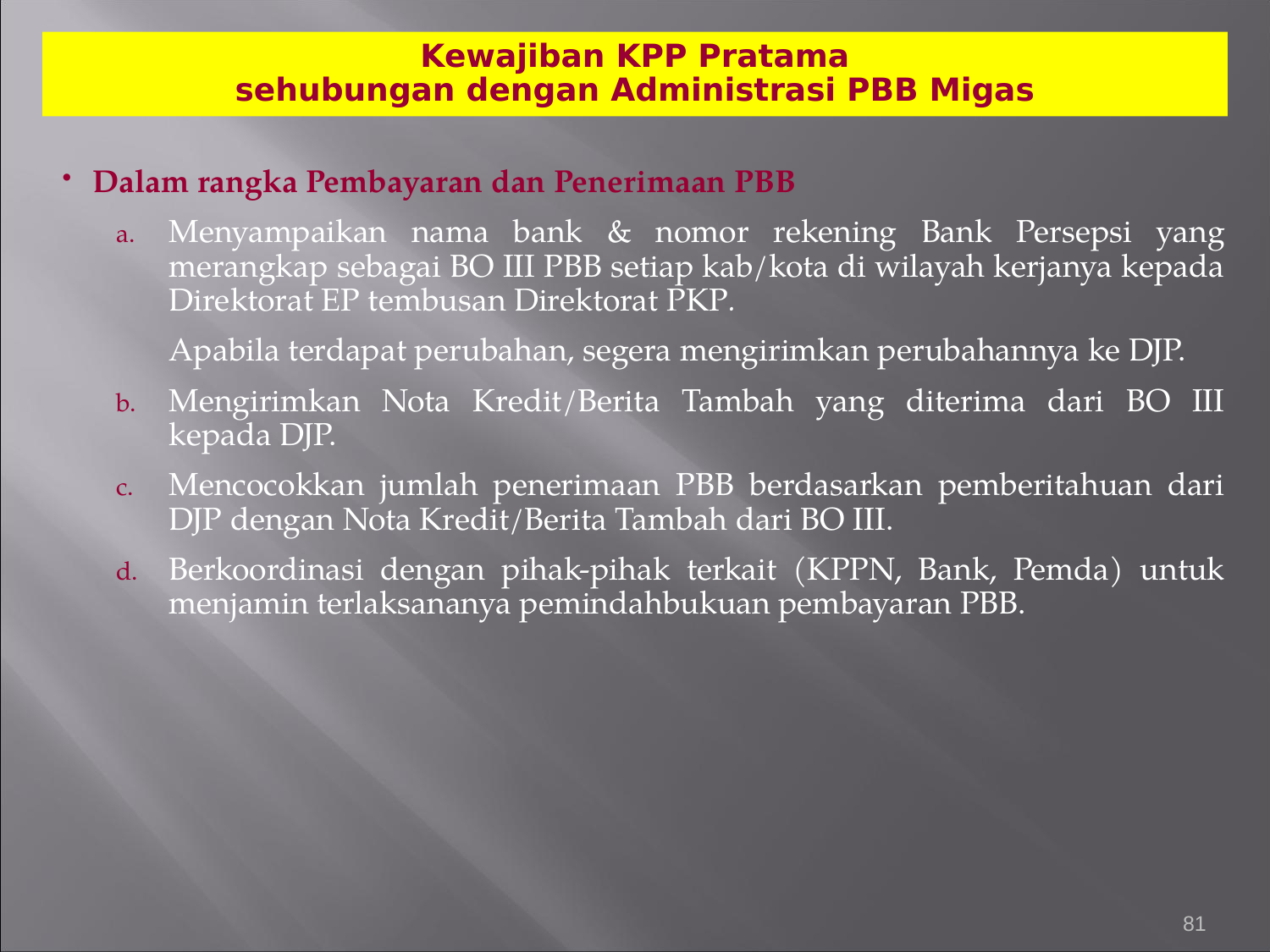

Kewajiban KPP Pratama
sehubungan dengan Administrasi PBB Migas
Dalam rangka Pembayaran dan Penerimaan PBB
Menyampaikan nama bank & nomor rekening Bank Persepsi yang merangkap sebagai BO III PBB setiap kab/kota di wilayah kerjanya kepada Direktorat EP tembusan Direktorat PKP.
	Apabila terdapat perubahan, segera mengirimkan perubahannya ke DJP.
Mengirimkan Nota Kredit/Berita Tambah yang diterima dari BO III kepada DJP.
Mencocokkan jumlah penerimaan PBB berdasarkan pemberitahuan dari DJP dengan Nota Kredit/Berita Tambah dari BO III.
Berkoordinasi dengan pihak-pihak terkait (KPPN, Bank, Pemda) untuk menjamin terlaksananya pemindahbukuan pembayaran PBB.
81